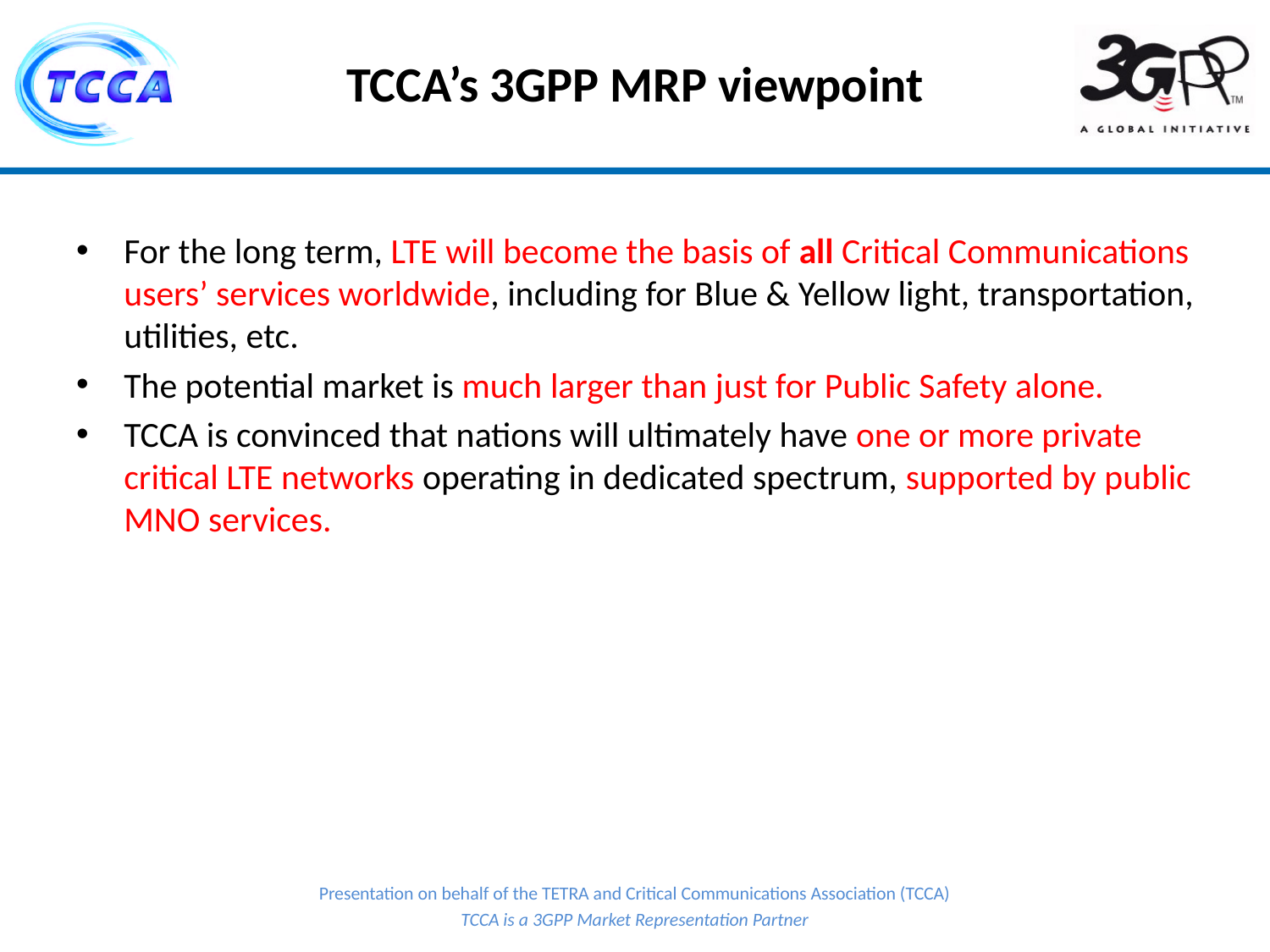

# TCCA’s 3GPP MRP viewpoint
For the long term, LTE will become the basis of all Critical Communications users’ services worldwide, including for Blue & Yellow light, transportation, utilities, etc.
The potential market is much larger than just for Public Safety alone.
TCCA is convinced that nations will ultimately have one or more private critical LTE networks operating in dedicated spectrum, supported by public MNO services.